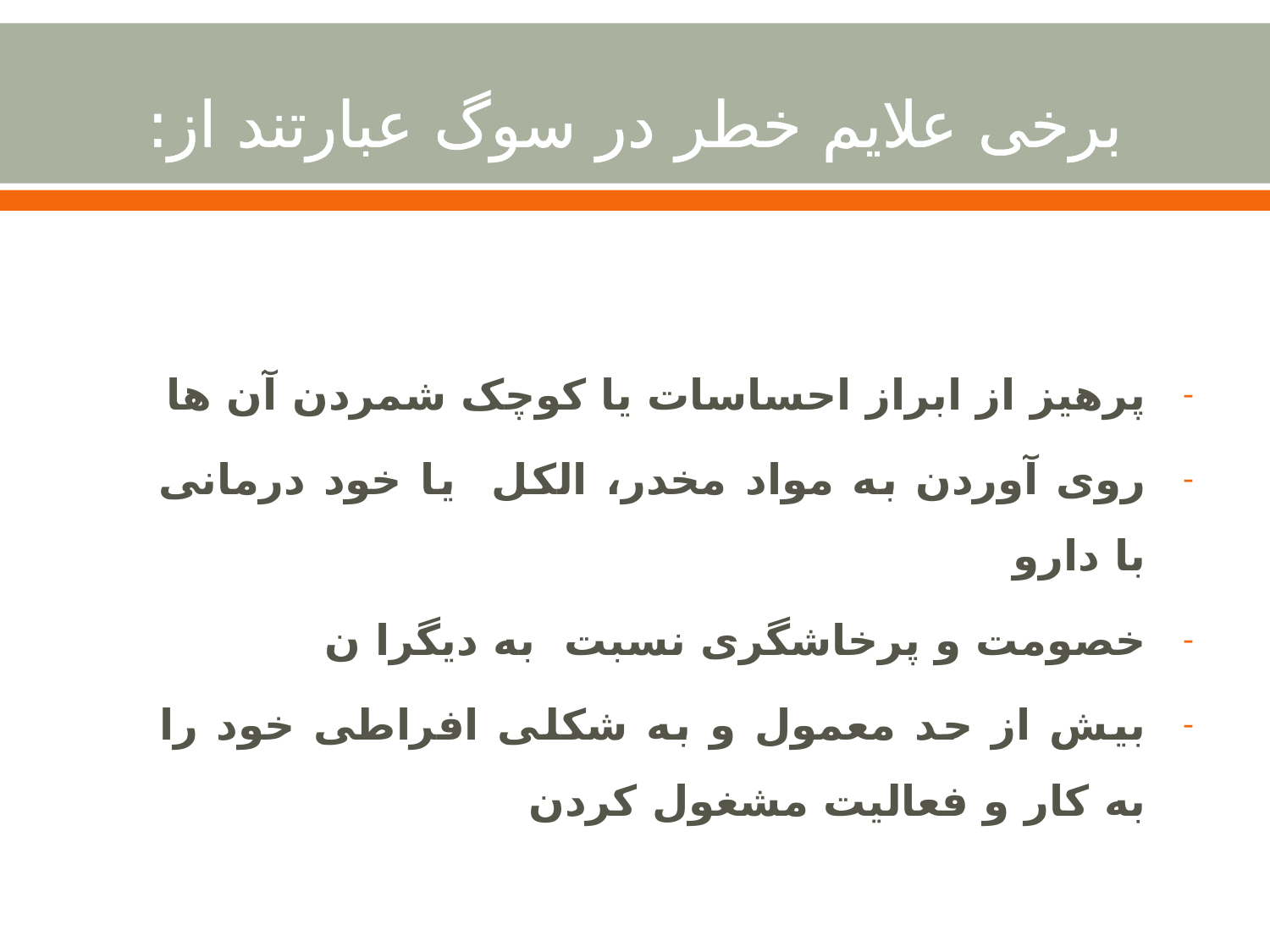

# برخی علايم خطر در سوگ عبارتند از:
پرهيز از ابراز احساسات يا کوچک شمردن آن ها
روی آوردن به مواد مخدر، الكل  يا خود درمانی با دارو
خصومت و پرخاشگری نسبت  به ديگرا ن
بيش از حد معمول و به شکلی افراطی خود را به کار و فعاليت مشغول کردن